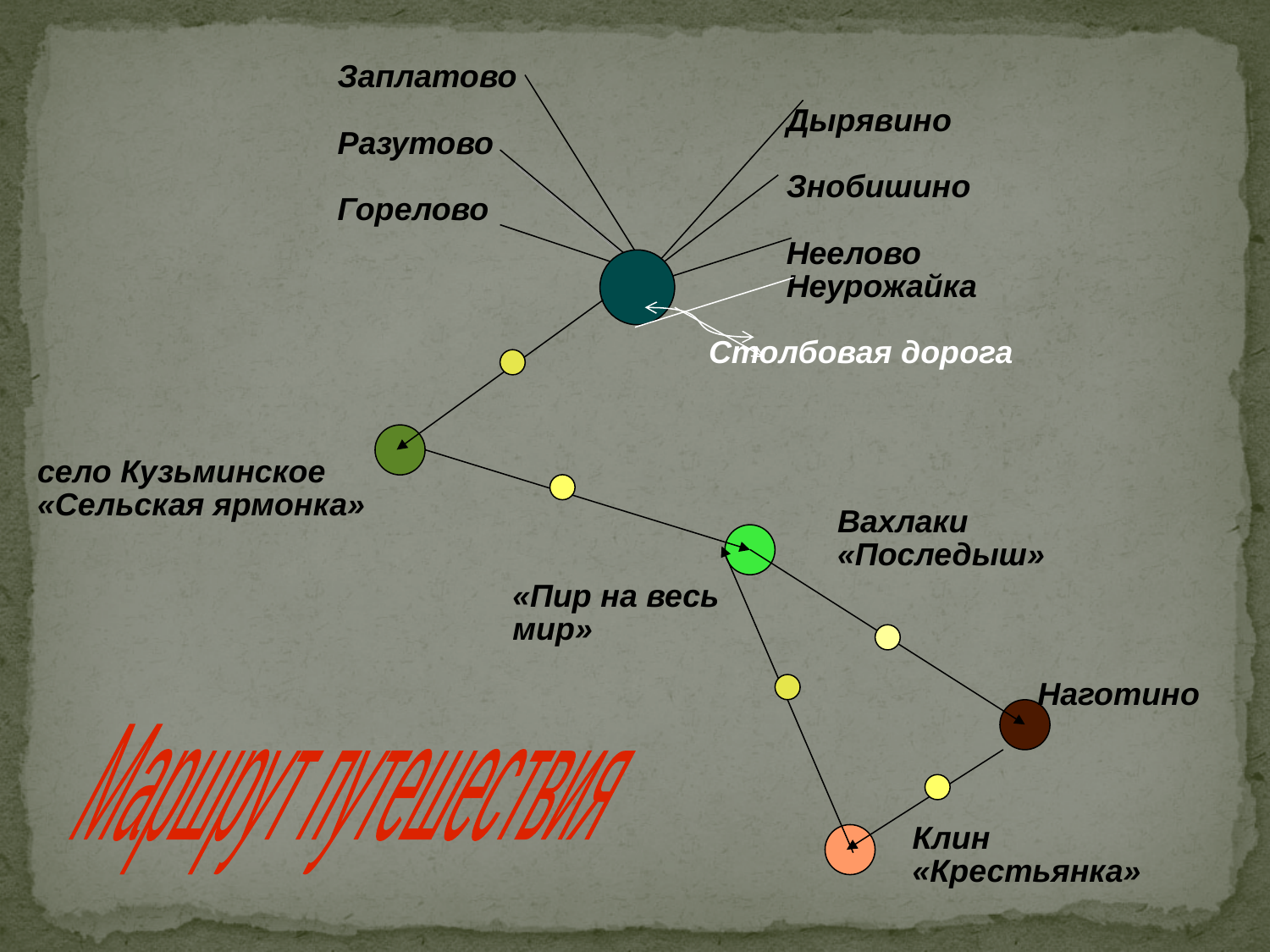

Заплатово

Разутово

Горелово

Дырявино

Знобишино

Неелово
Неурожайка

Столбовая дорога

село Кузьминское
«Сельская ярмонка»

Вахлаки
«Последыш»

«Пир на весь
мир»

Наготино

Маршрут путешествия

Клин
«Крестьянка»